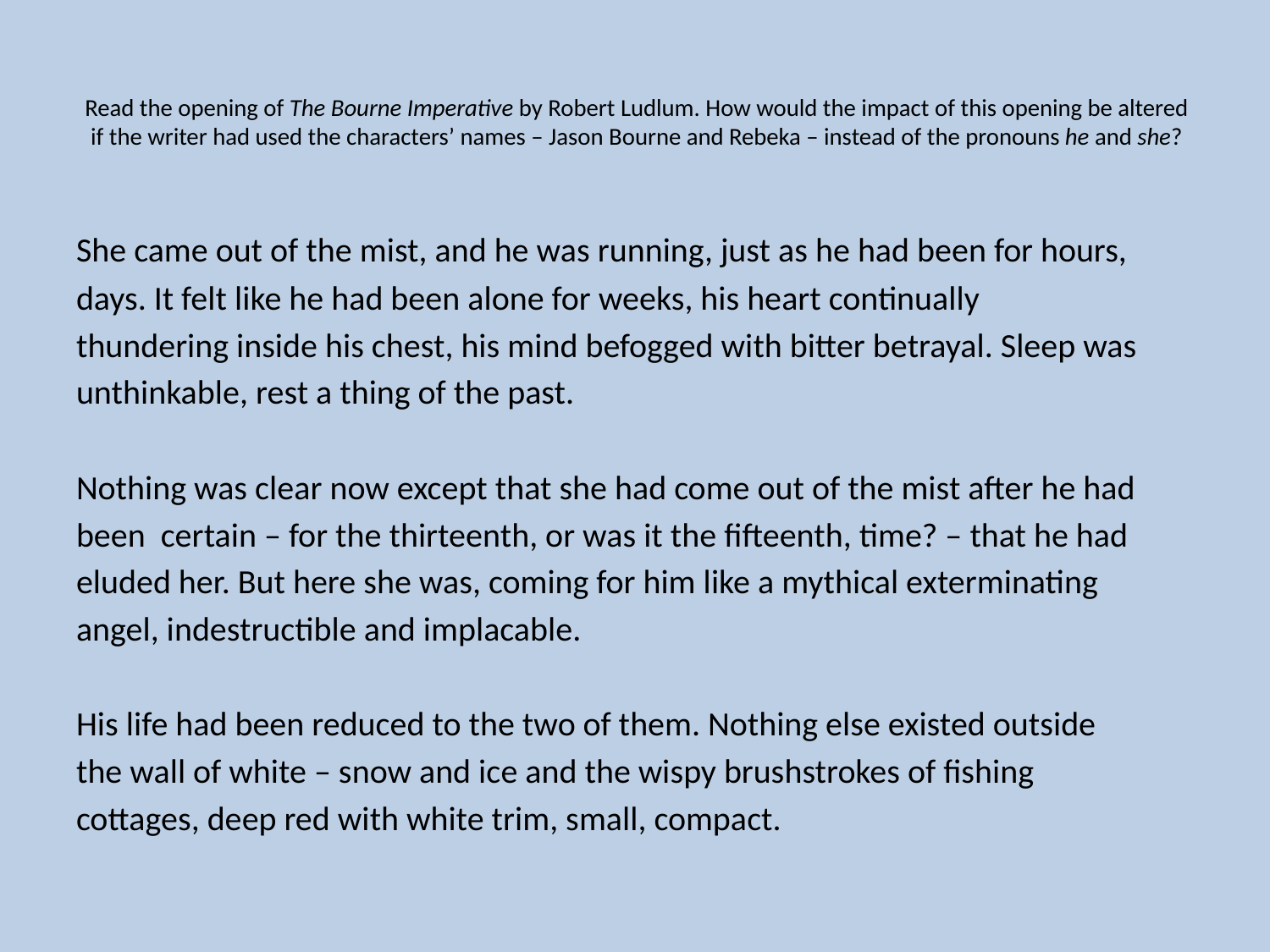

# Read the opening of The Bourne Imperative by Robert Ludlum. How would the impact of this opening be altered if the writer had used the characters’ names – Jason Bourne and Rebeka – instead of the pronouns he and she?
She came out of the mist, and he was running, just as he had been for hours,
days. It felt like he had been alone for weeks, his heart continually
thundering inside his chest, his mind befogged with bitter betrayal. Sleep was
unthinkable, rest a thing of the past.

Nothing was clear now except that she had come out of the mist after he had
been  certain – for the thirteenth, or was it the fifteenth, time? – that he had
eluded her. But here she was, coming for him like a mythical exterminating
angel, indestructible and implacable.

His life had been reduced to the two of them. Nothing else existed outside
the wall of white – snow and ice and the wispy brushstrokes of fishing
cottages, deep red with white trim, small, compact.